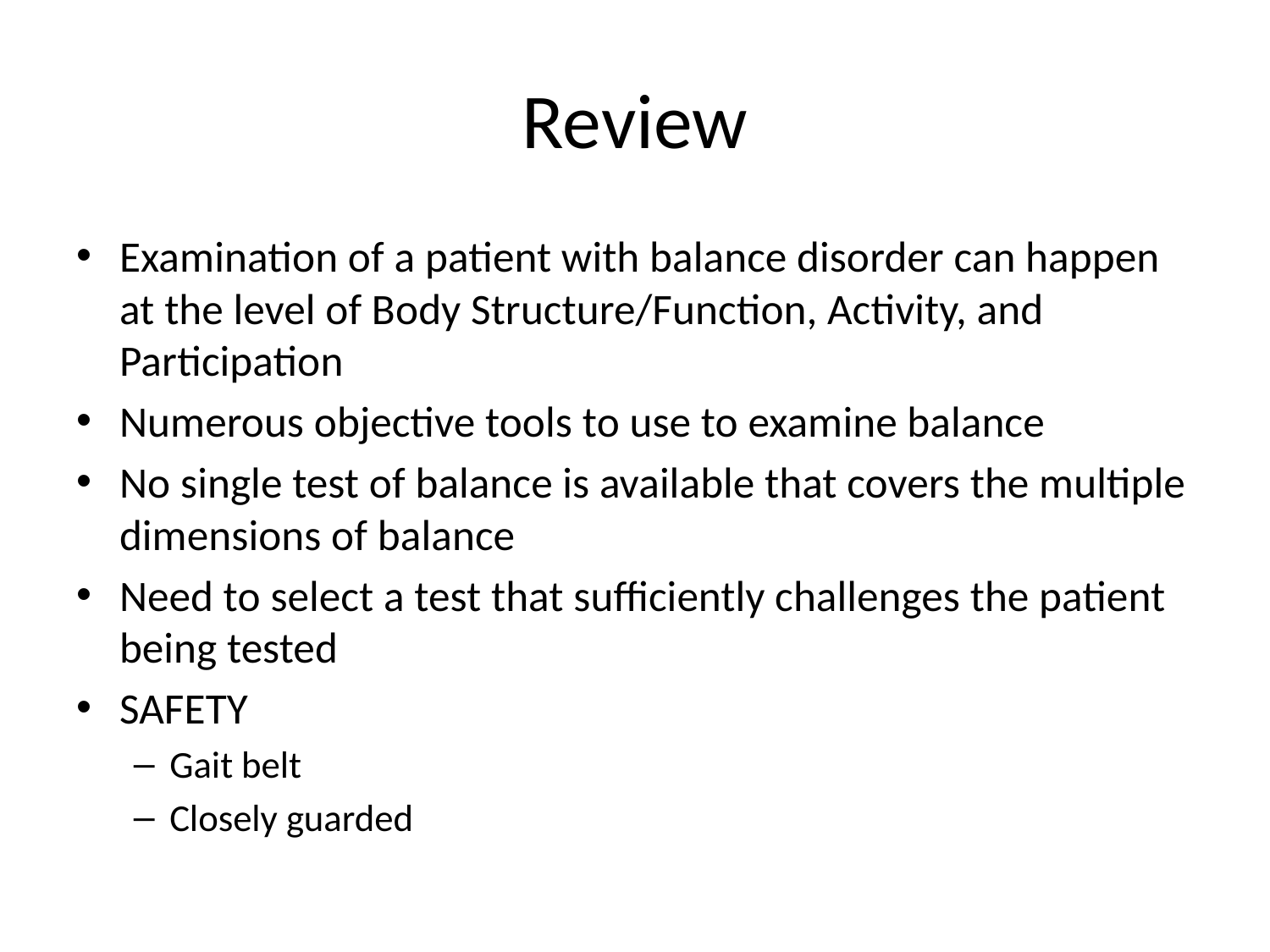

# Review
Examination of a patient with balance disorder can happen at the level of Body Structure/Function, Activity, and Participation
Numerous objective tools to use to examine balance
No single test of balance is available that covers the multiple dimensions of balance
Need to select a test that sufficiently challenges the patient being tested
SAFETY
Gait belt
Closely guarded